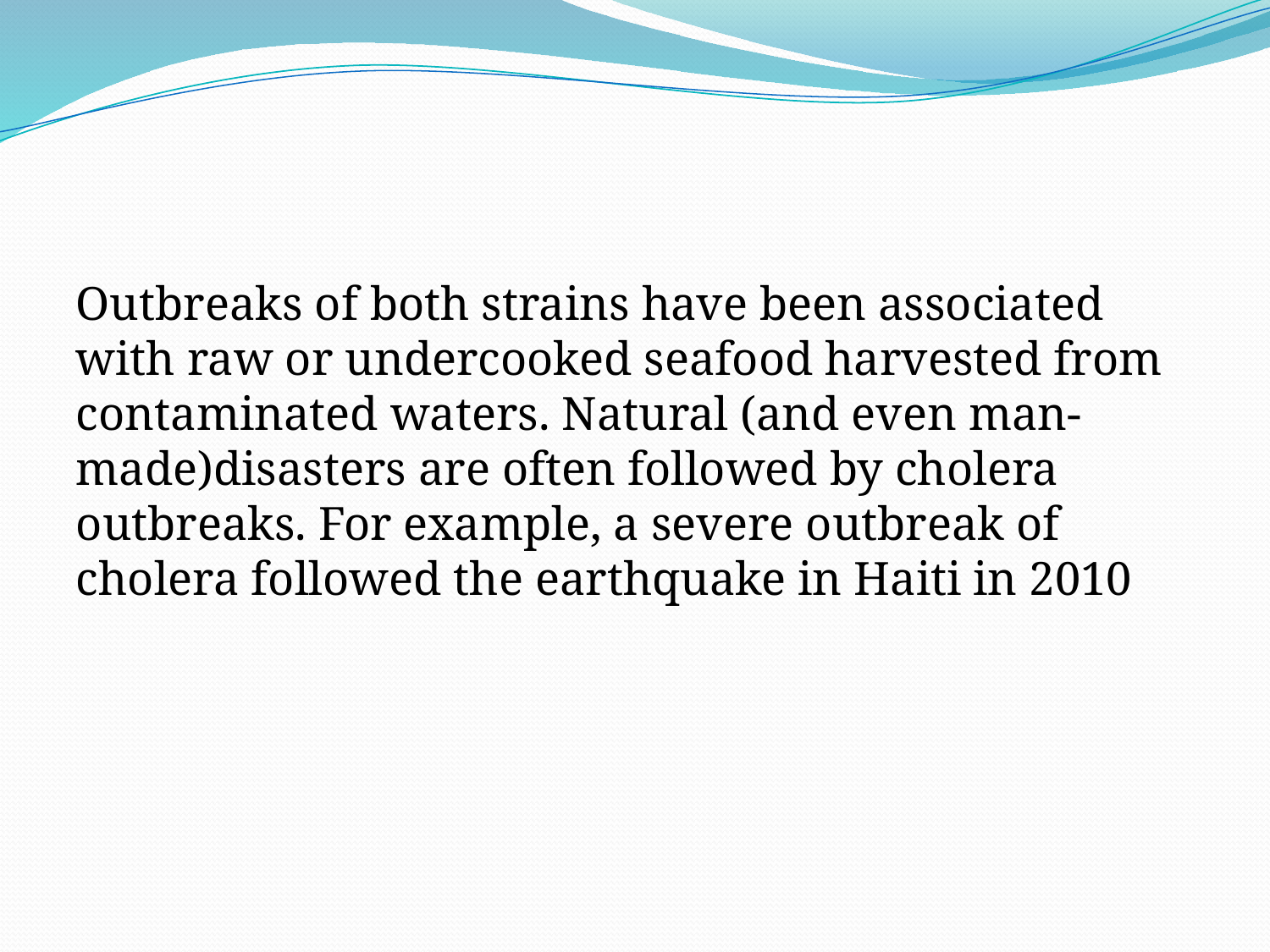

#
Outbreaks of both strains have been associated with raw or undercooked seafood harvested from contaminated waters. Natural (and even man-made)disasters are often followed by cholera outbreaks. For example, a severe outbreak of cholera followed the earthquake in Haiti in 2010